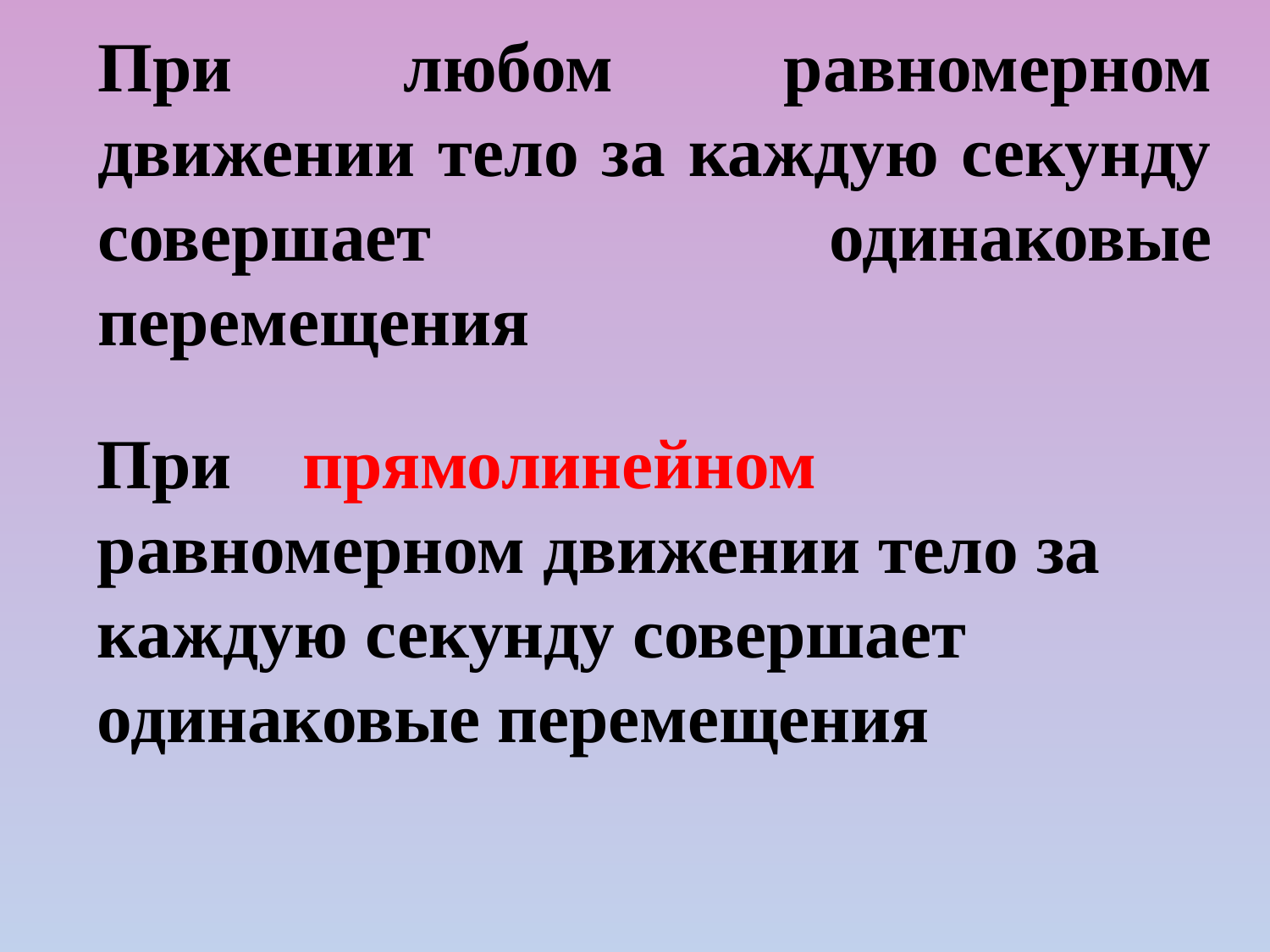

# При любом равномерном движении тело за каждую секунду совершает одинаковые перемещения
При    прямолинейном   равномерном движении тело за каждую секунду совершает одинаковые перемещения